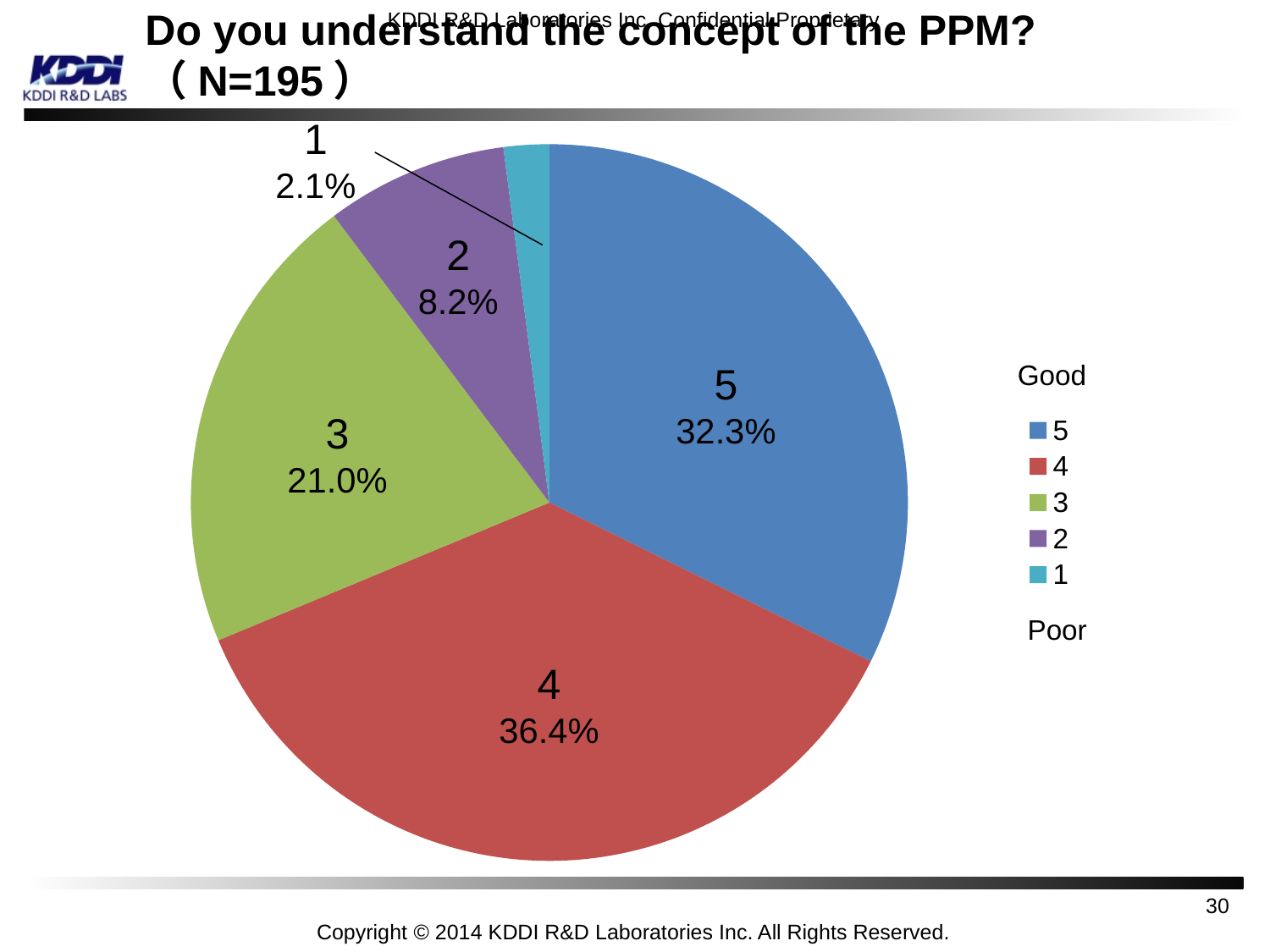

# Do you understand the concept of the PPM?（N=195）
1
2.1%

### Chart

| Category |  |
|---|---|
| 5 | 32.30769230769231 |
| 4 | 36.41025641025641 |
| 3 | 21.025641025641026 |
| 2 | 8.205128205128204 |
| 1 | 2.051282051282051 |
2
8.2%
Good
5
32.3%
3
21.0%
Poor
4
36.4%
30